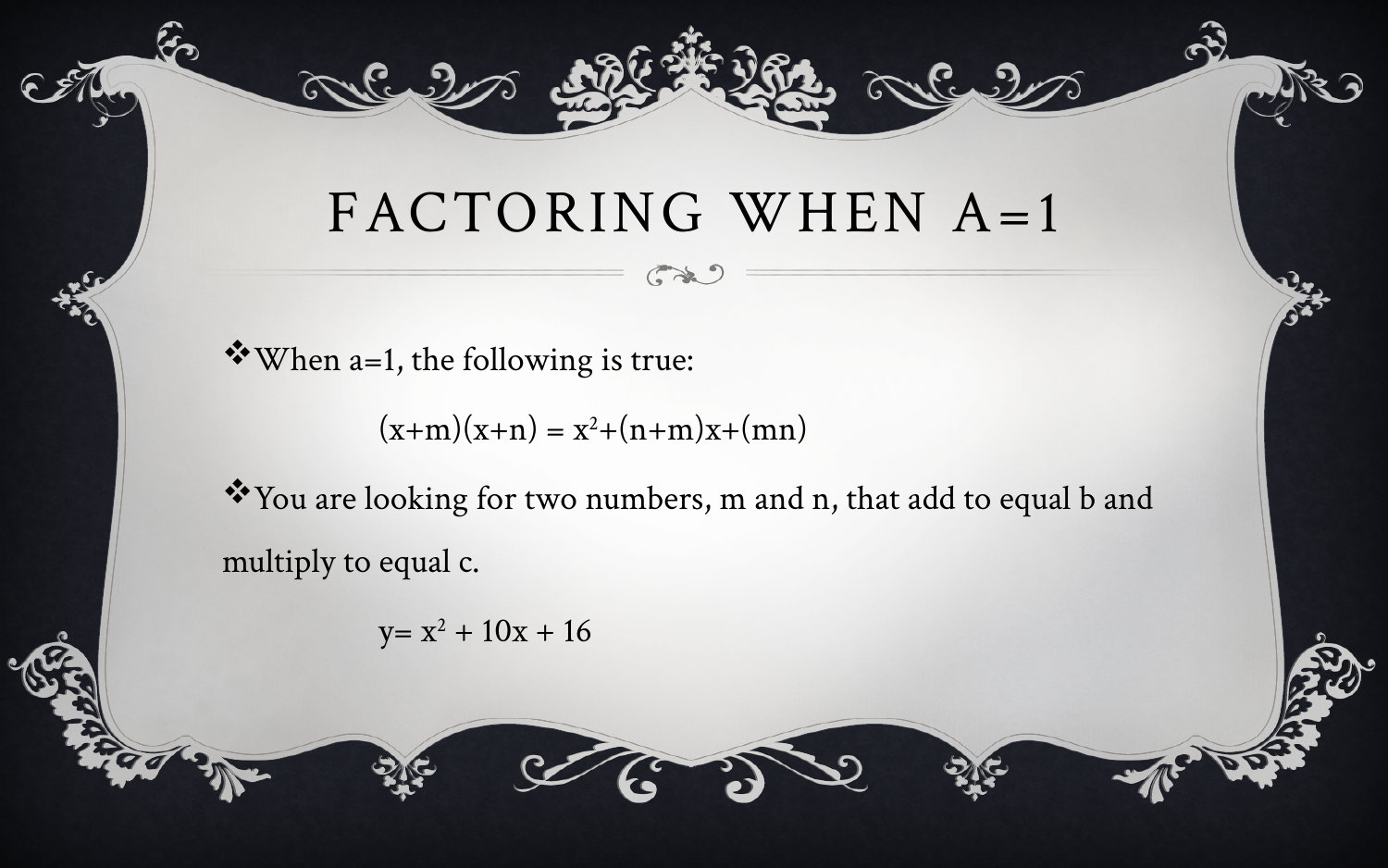

# Factoring when a=1
When a=1, the following is true:
	(x+m)(x+n) = x2+(n+m)x+(mn)
You are looking for two numbers, m and n, that add to equal b and multiply to equal c.
	y= x2 + 10x + 16